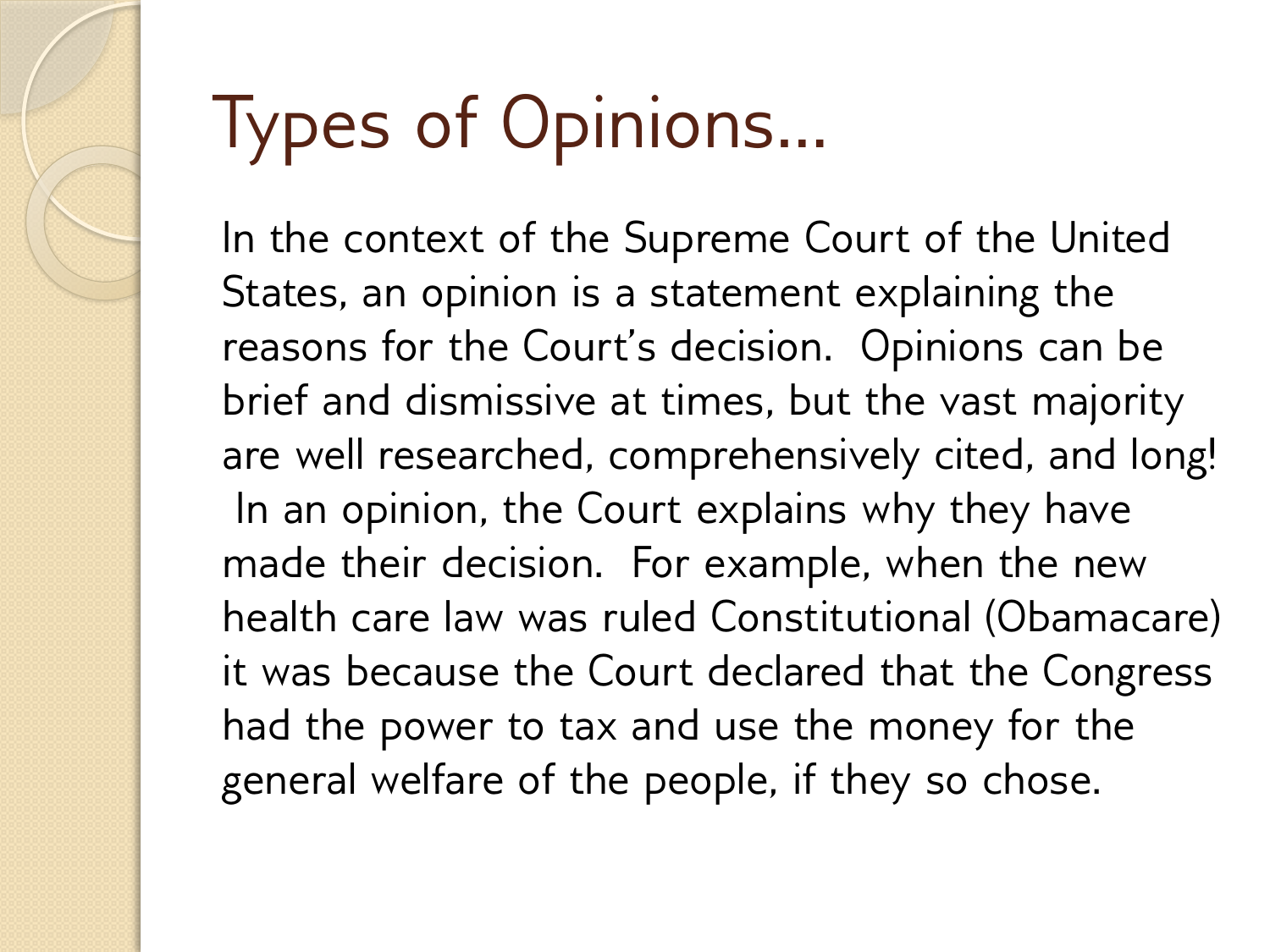

# Types of Opinions…
In the context of the Supreme Court of the United States, an opinion is a statement explaining the reasons for the Court’s decision.  Opinions can be brief and dismissive at times, but the vast majority are well researched, comprehensively cited, and long!  In an opinion, the Court explains why they have made their decision.  For example, when the new health care law was ruled Constitutional (Obamacare) it was because the Court declared that the Congress had the power to tax and use the money for the general welfare of the people, if they so chose.